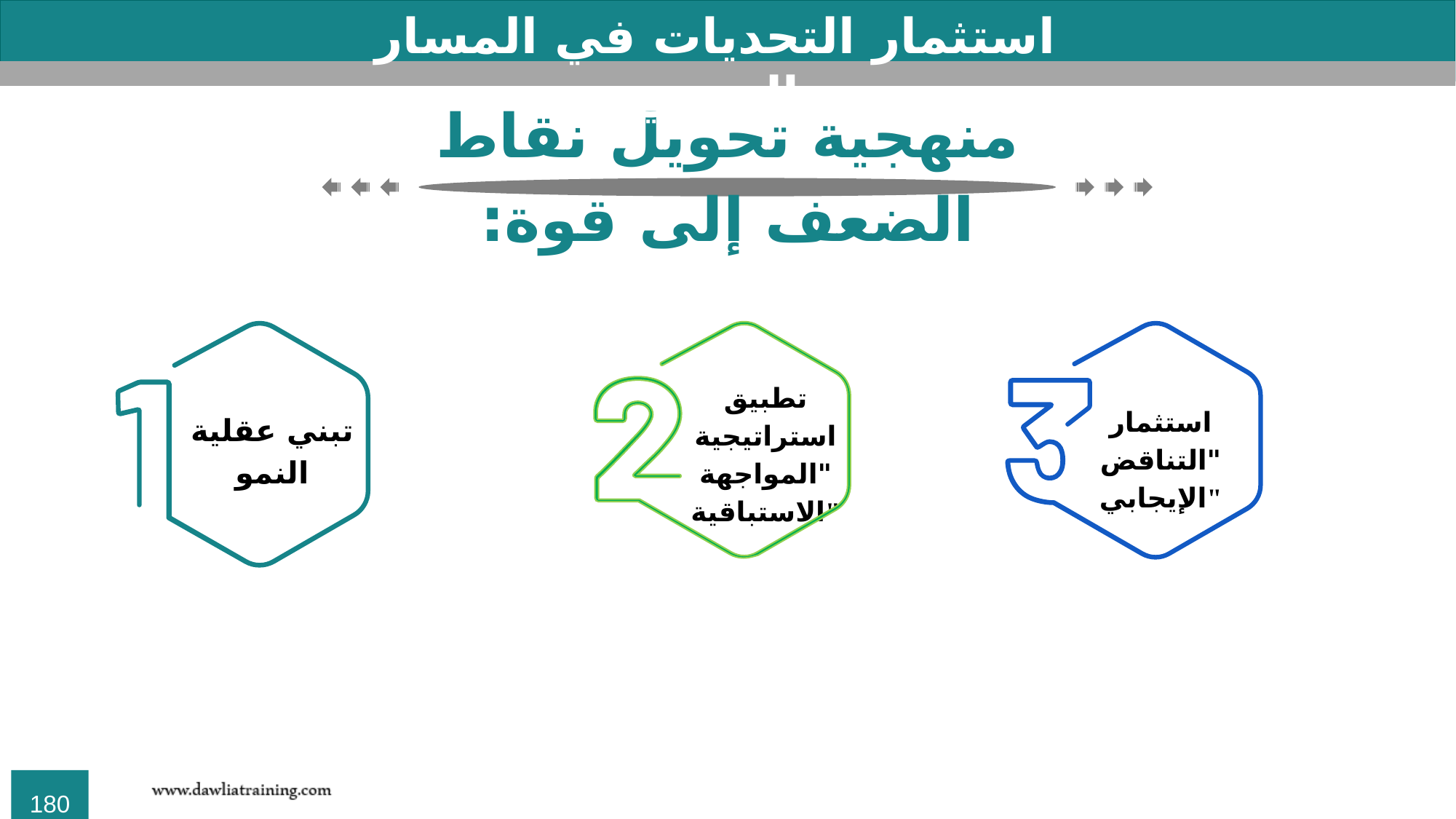

استثمار التحديات في المسار المهني
منهجية تحويل نقاط الضعف إلى قوة:

تبني عقلية النمو

تطبيق استراتيجية "المواجهة الاستباقية"

استثمار "التناقض الإيجابي"